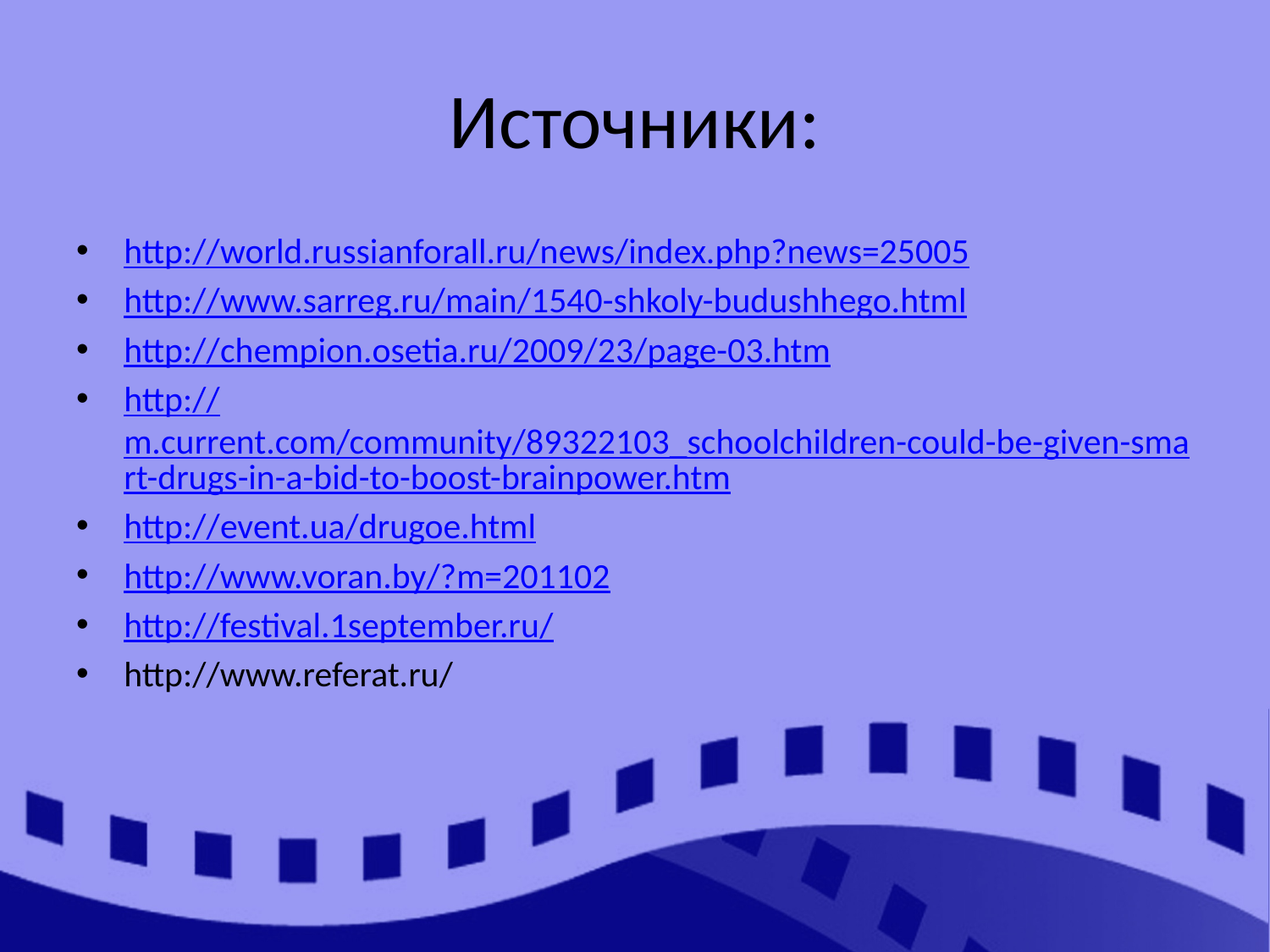

# Источники:
http://world.russianforall.ru/news/index.php?news=25005
http://www.sarreg.ru/main/1540-shkoly-budushhego.html
http://chempion.osetia.ru/2009/23/page-03.htm
http://m.current.com/community/89322103_schoolchildren-could-be-given-smart-drugs-in-a-bid-to-boost-brainpower.htm
http://event.ua/drugoe.html
http://www.voran.by/?m=201102
http://festival.1september.ru/
http://www.referat.ru/